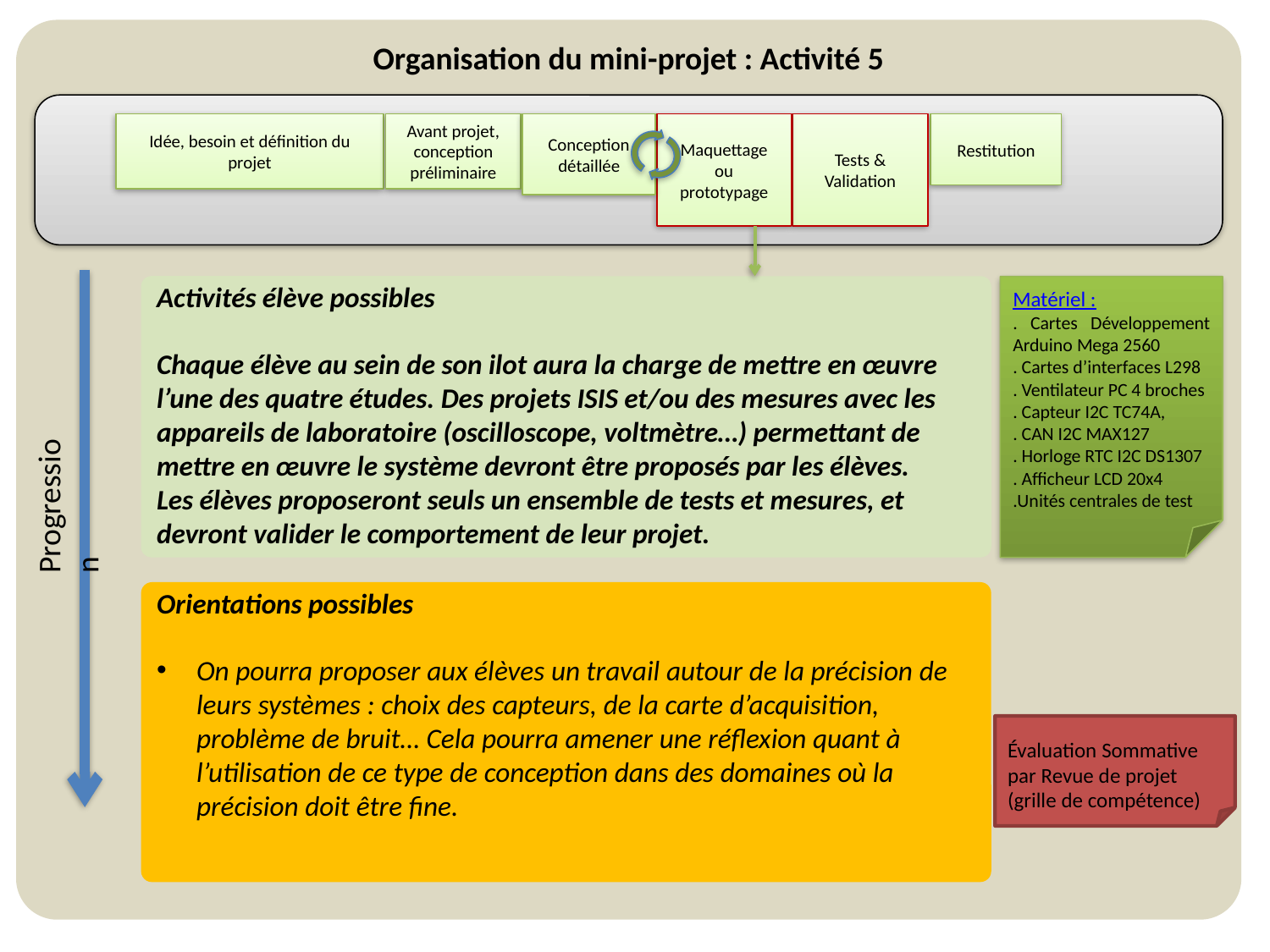

Organisation du mini-projet : Activité 5

Idée, besoin et définition du projet
Avant projet, conception préliminaire
Conception détaillée
Maquettage ou prototypage
Tests & Validation
Restitution

Activités élève possibles

Chaque élève au sein de son ilot aura la charge de mettre en œuvre l’une des quatre études. Des projets ISIS et/ou des mesures avec les appareils de laboratoire (oscilloscope, voltmètre…) permettant de  mettre en œuvre le système devront être proposés par les élèves.
Les élèves proposeront seuls un ensemble de tests et mesures, et devront valider le comportement de leur projet.

Matériel :
. Cartes Développement Arduino Mega 2560
. Cartes d’interfaces L298
. Ventilateur PC 4 broches
. Capteur I2C TC74A,
. CAN I2C MAX127
. Horloge RTC I2C DS1307
. Afficheur LCD 20x4
.Unités centrales de test

Progression
Orientations possibles

On pourra proposer aux élèves un travail autour de la précision de leurs systèmes : choix des capteurs, de la carte d’acquisition, problème de bruit… Cela pourra amener une réflexion quant à l’utilisation de ce type de conception dans des domaines où la précision doit être fine.

Évaluation Sommative par Revue de projet (grille de compétence)